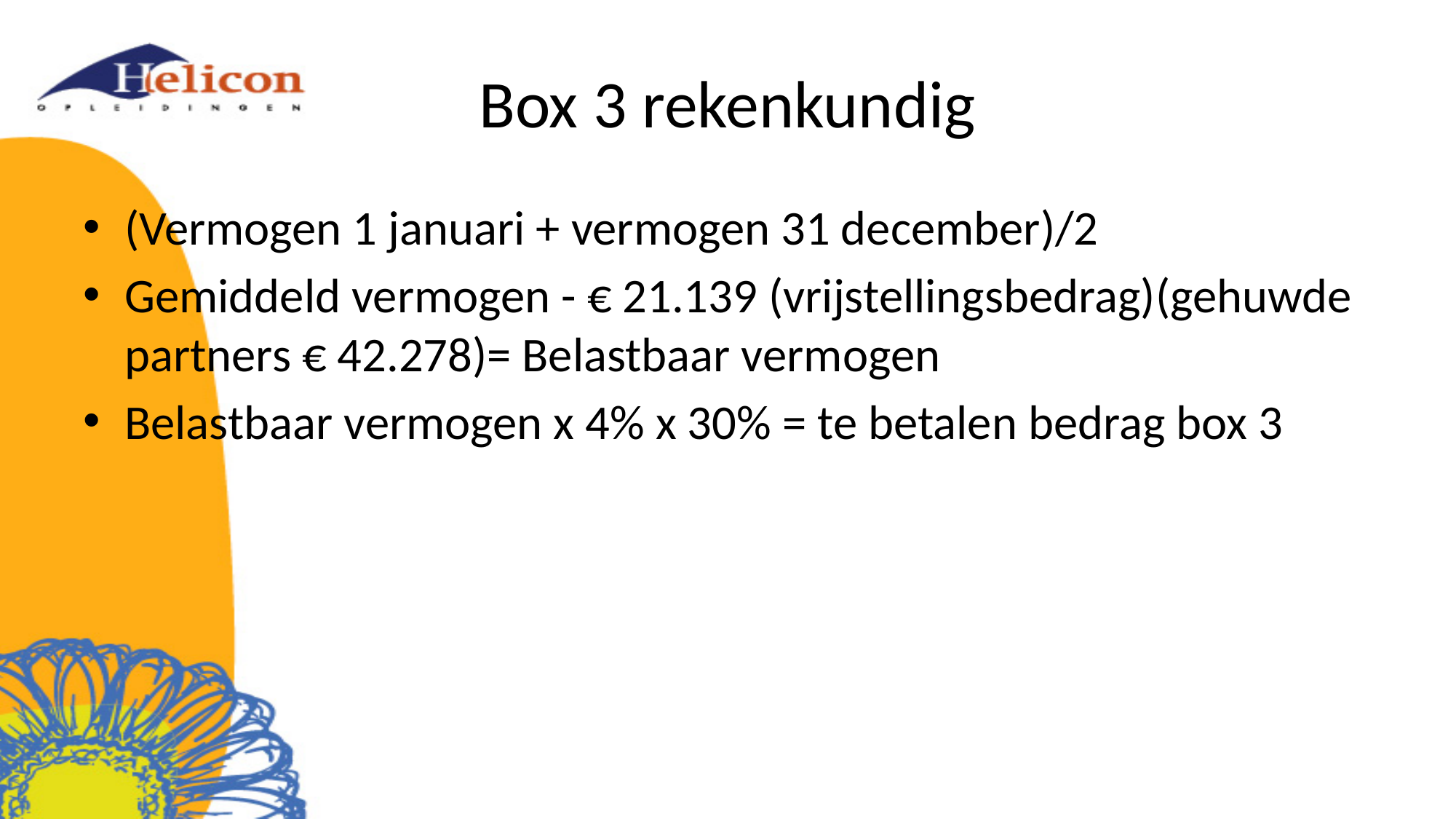

# Box 3 rekenkundig
(Vermogen 1 januari + vermogen 31 december)/2
Gemiddeld vermogen - € 21.139 (vrijstellingsbedrag)(gehuwde partners € 42.278)= Belastbaar vermogen
Belastbaar vermogen x 4% x 30% = te betalen bedrag box 3